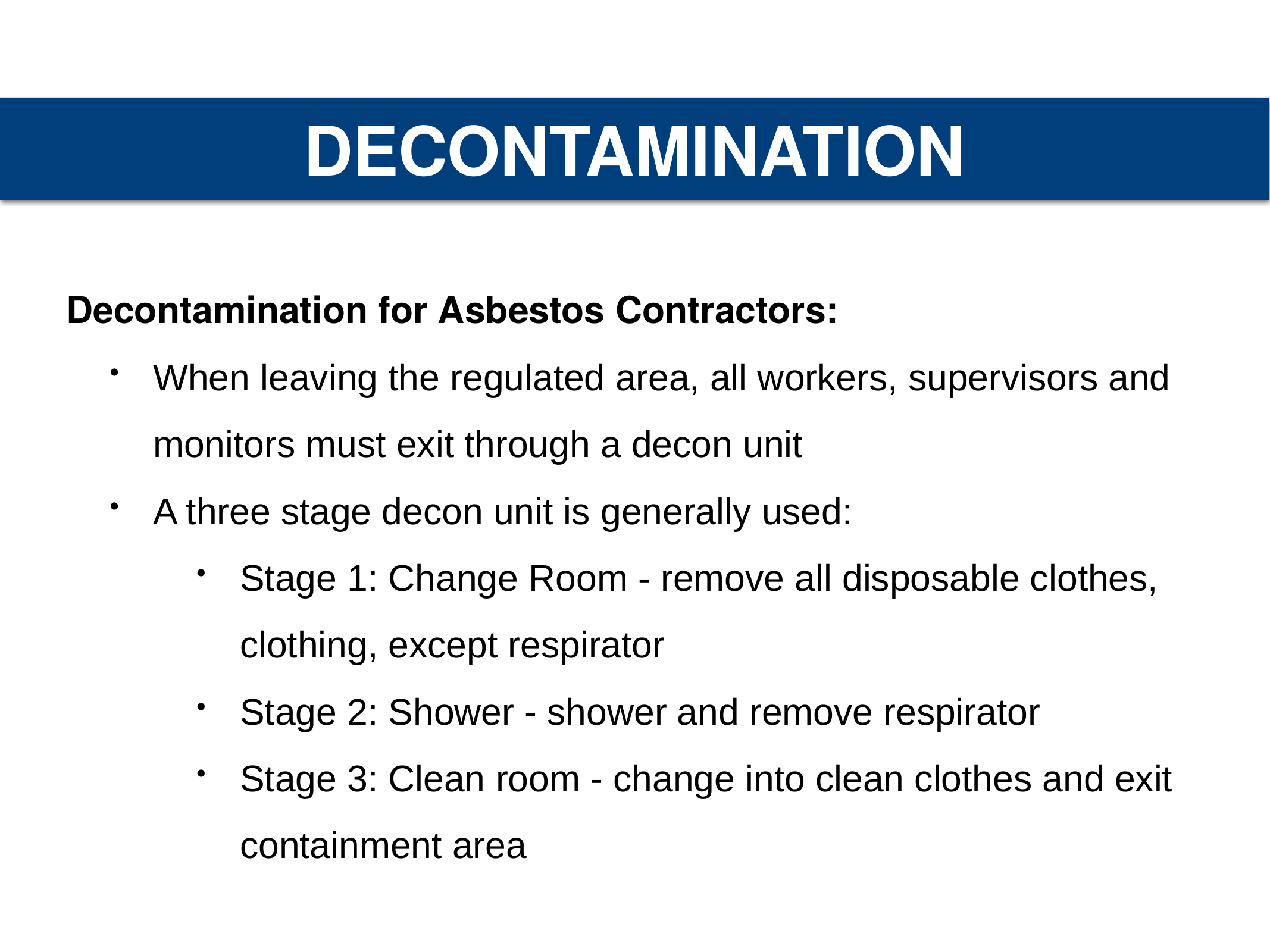

DECONTAMINATION
Decontamination for Asbestos Contractors:
When leaving the regulated area, all workers, supervisors and monitors must exit through a decon unit
A three stage decon unit is generally used:
Stage 1: Change Room - remove all disposable clothes, clothing, except respirator
Stage 2: Shower - shower and remove respirator
Stage 3: Clean room - change into clean clothes and exit containment area